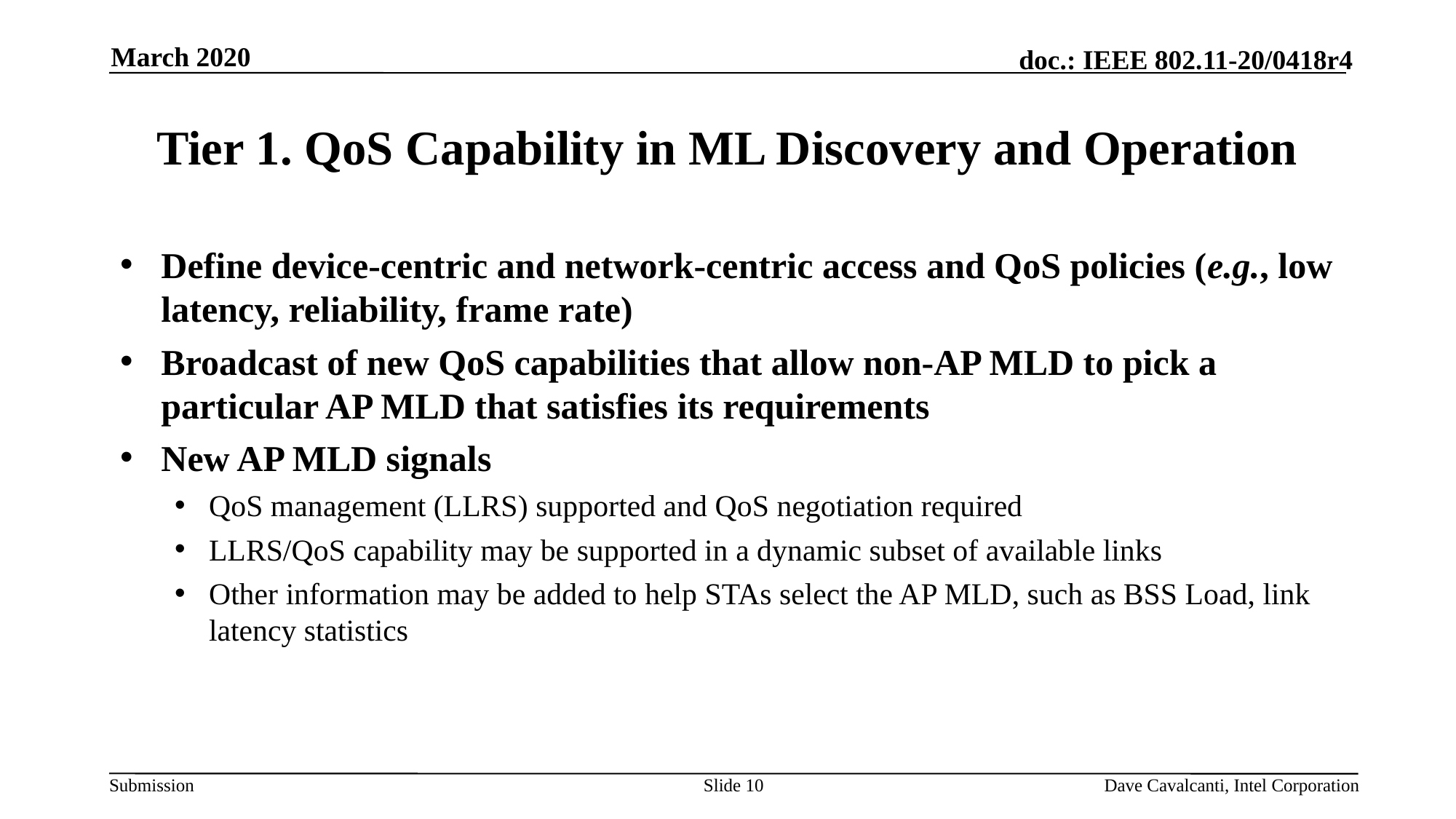

March 2020
# Tier 1. QoS Capability in ML Discovery and Operation
Define device-centric and network-centric access and QoS policies (e.g., low latency, reliability, frame rate)
Broadcast of new QoS capabilities that allow non-AP MLD to pick a particular AP MLD that satisfies its requirements
New AP MLD signals
QoS management (LLRS) supported and QoS negotiation required
LLRS/QoS capability may be supported in a dynamic subset of available links
Other information may be added to help STAs select the AP MLD, such as BSS Load, link latency statistics

Slide 10
Dave Cavalcanti, Intel Corporation